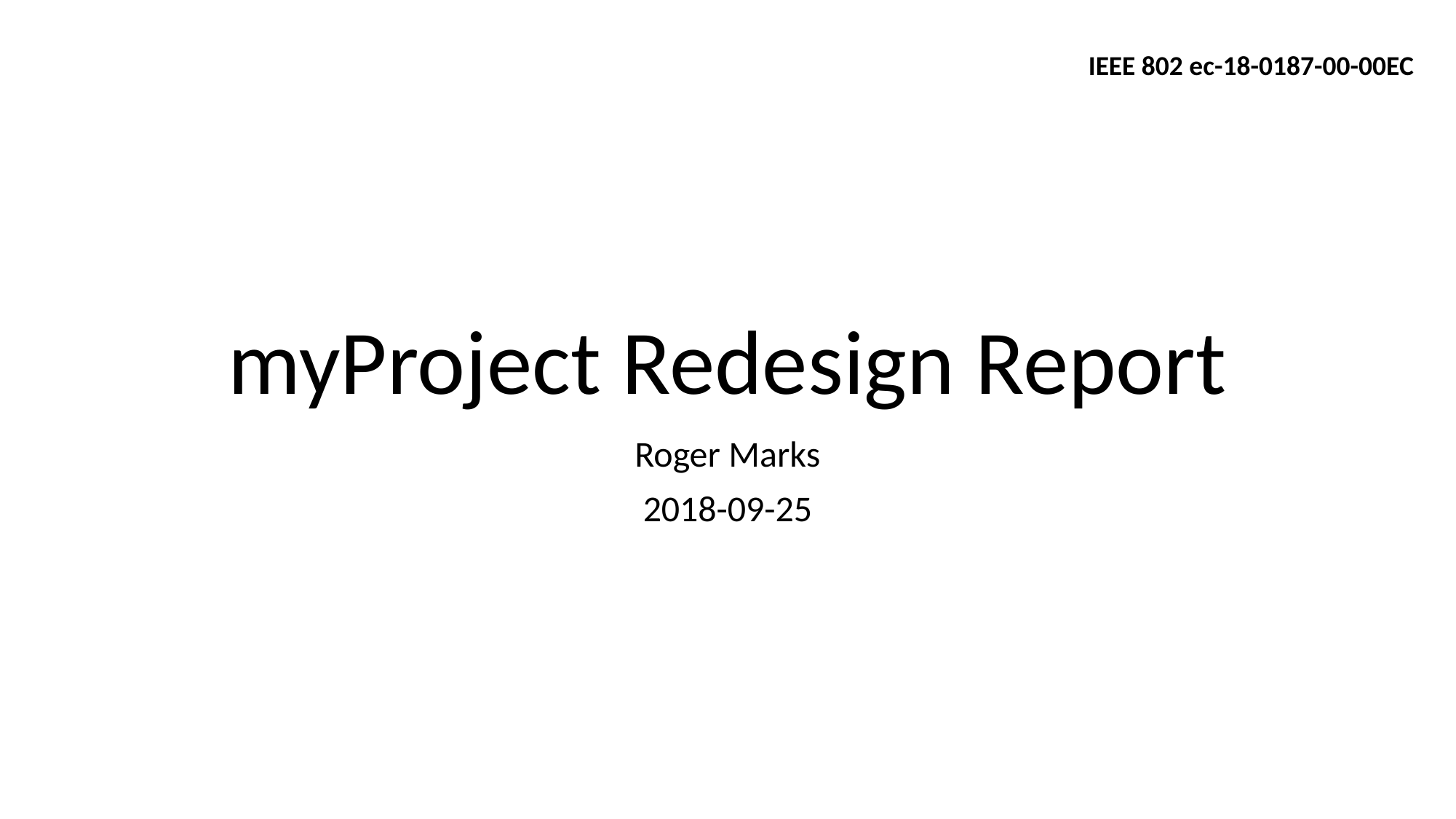

IEEE 802 ec-18-0187-00-00EC
# myProject Redesign Report
Roger Marks
2018-09-25